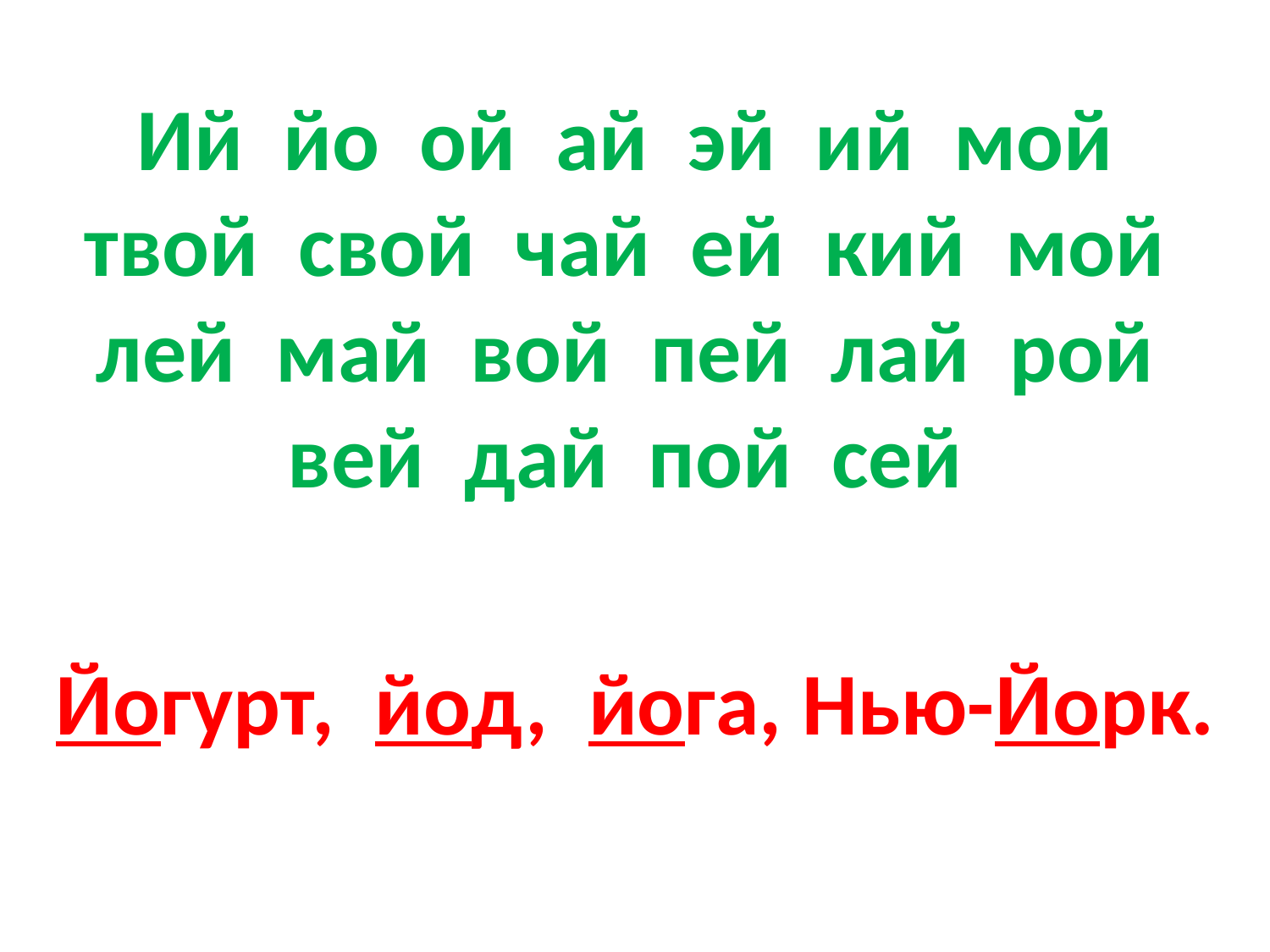

#
Ий  йо  ой  ай  эй  ий  мой  твой  свой  чай  ей  кий  мой  лей  май  вой  пей  лай  рой  вей  дай  пой  сей

Йогурт,  йод,  йога, Нью-Йорк.